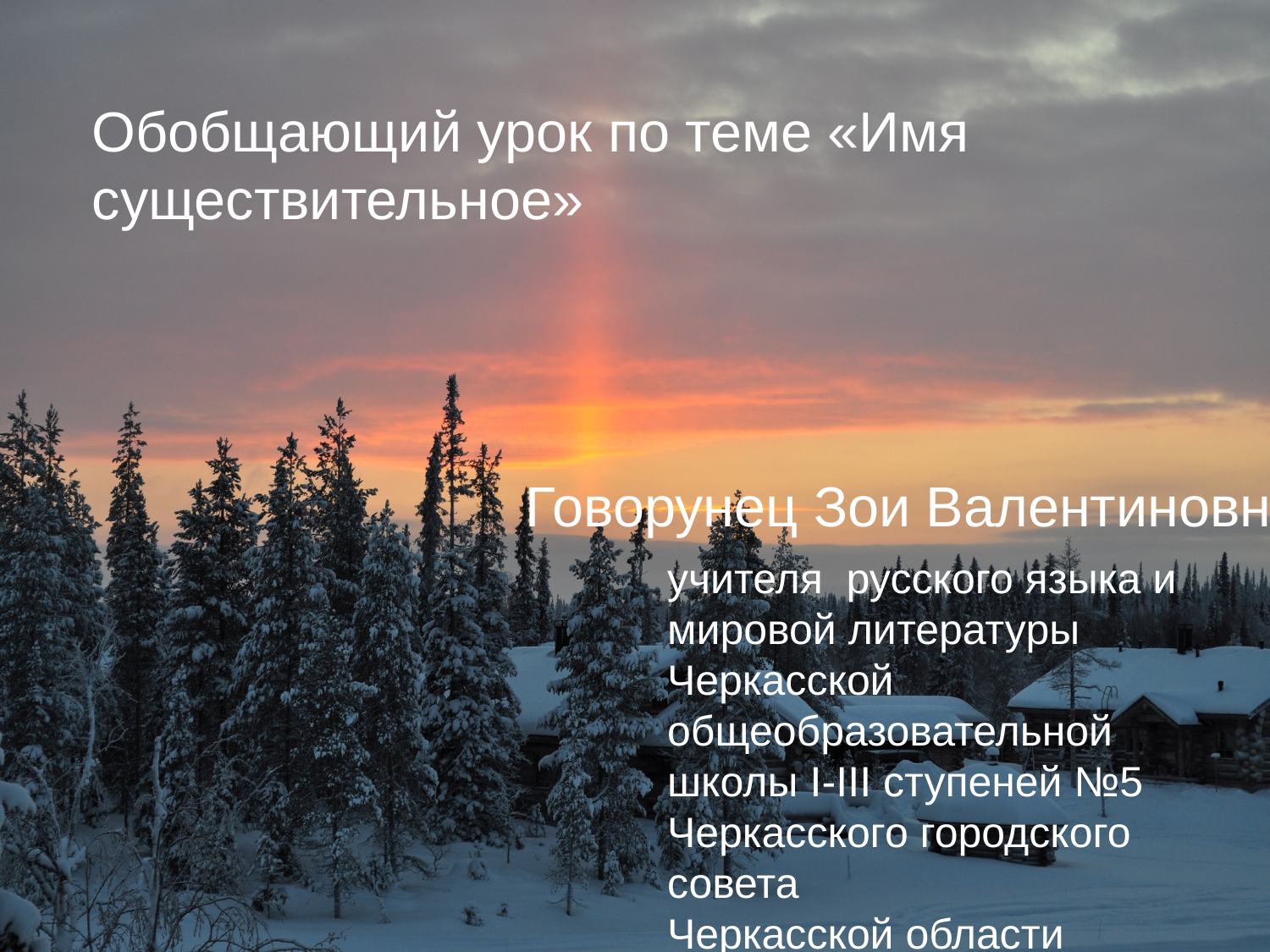

Обобщающий урок по теме «Имя существительное»
Говорунец Зои Валентиновны
учителя  русского языка и мировой литературы
Черкасской общеобразовательной
школы І-ІІІ ступеней №5
Черкасского городского совета
Черкасской области
e-mail: zoya.govorunets@mail.ru